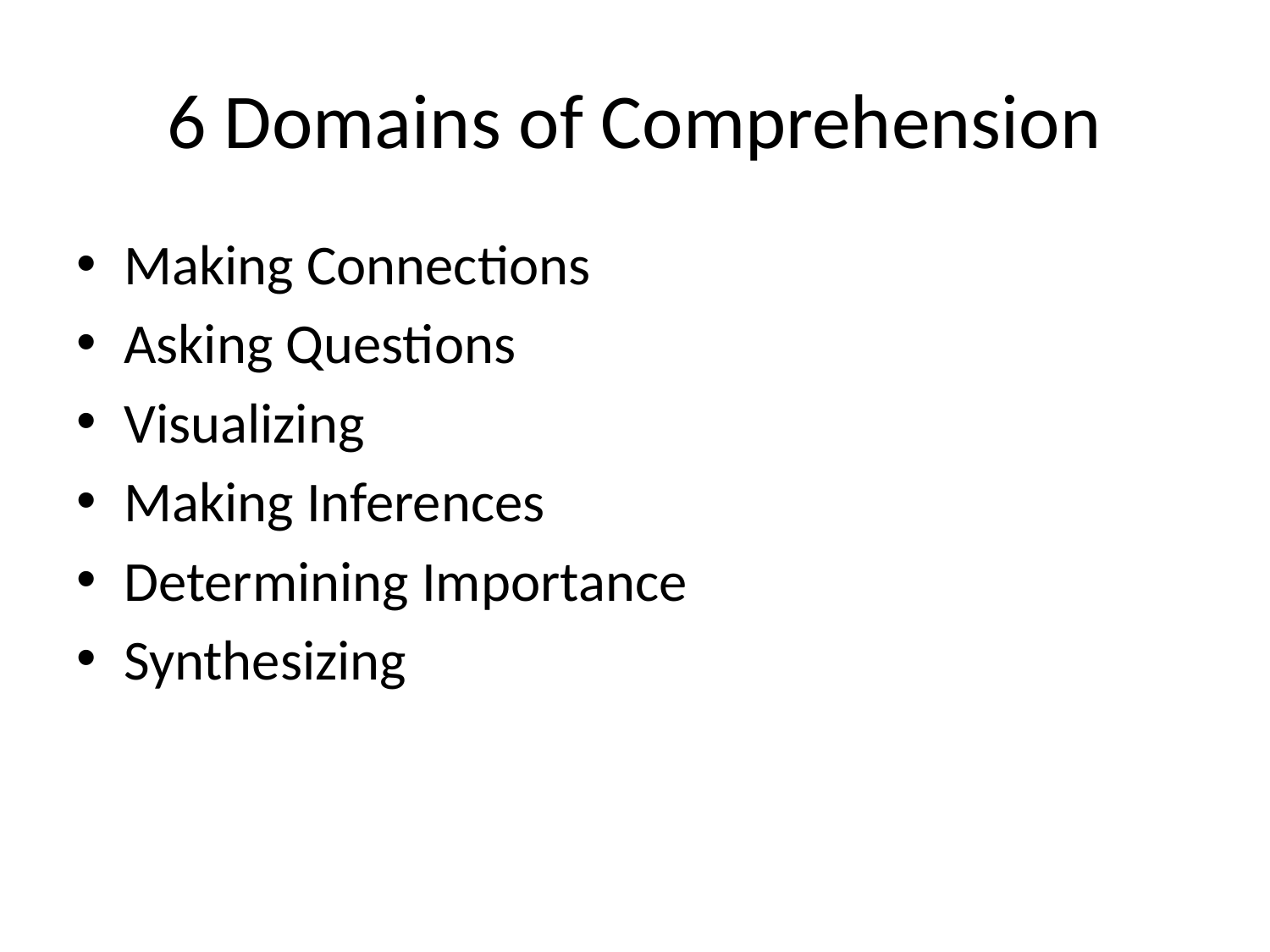

# 6 Domains of Comprehension
Making Connections
Asking Questions
Visualizing
Making Inferences
Determining Importance
Synthesizing